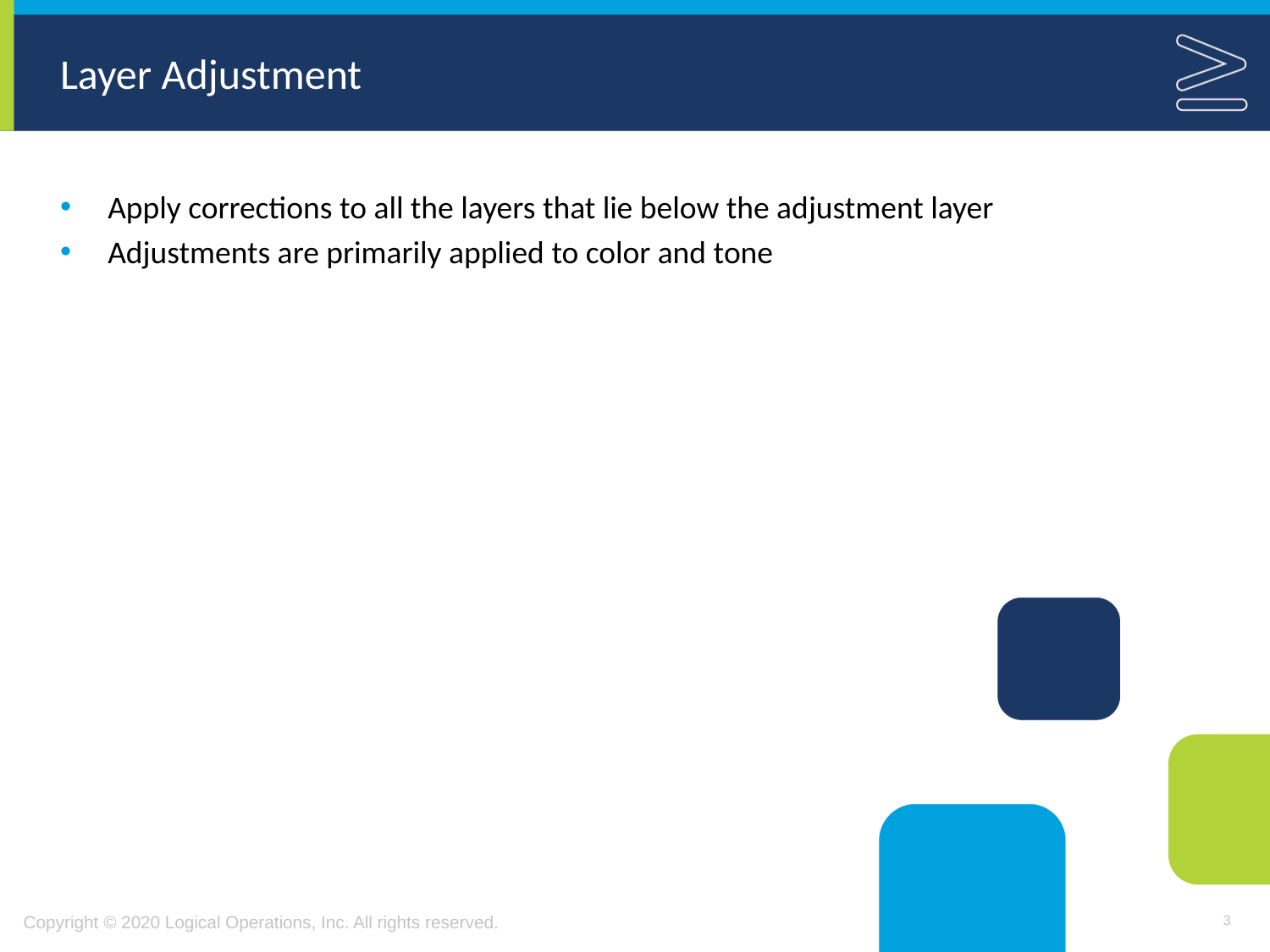

# Layer Adjustment
Apply corrections to all the layers that lie below the adjustment layer
Adjustments are primarily applied to color and tone

3